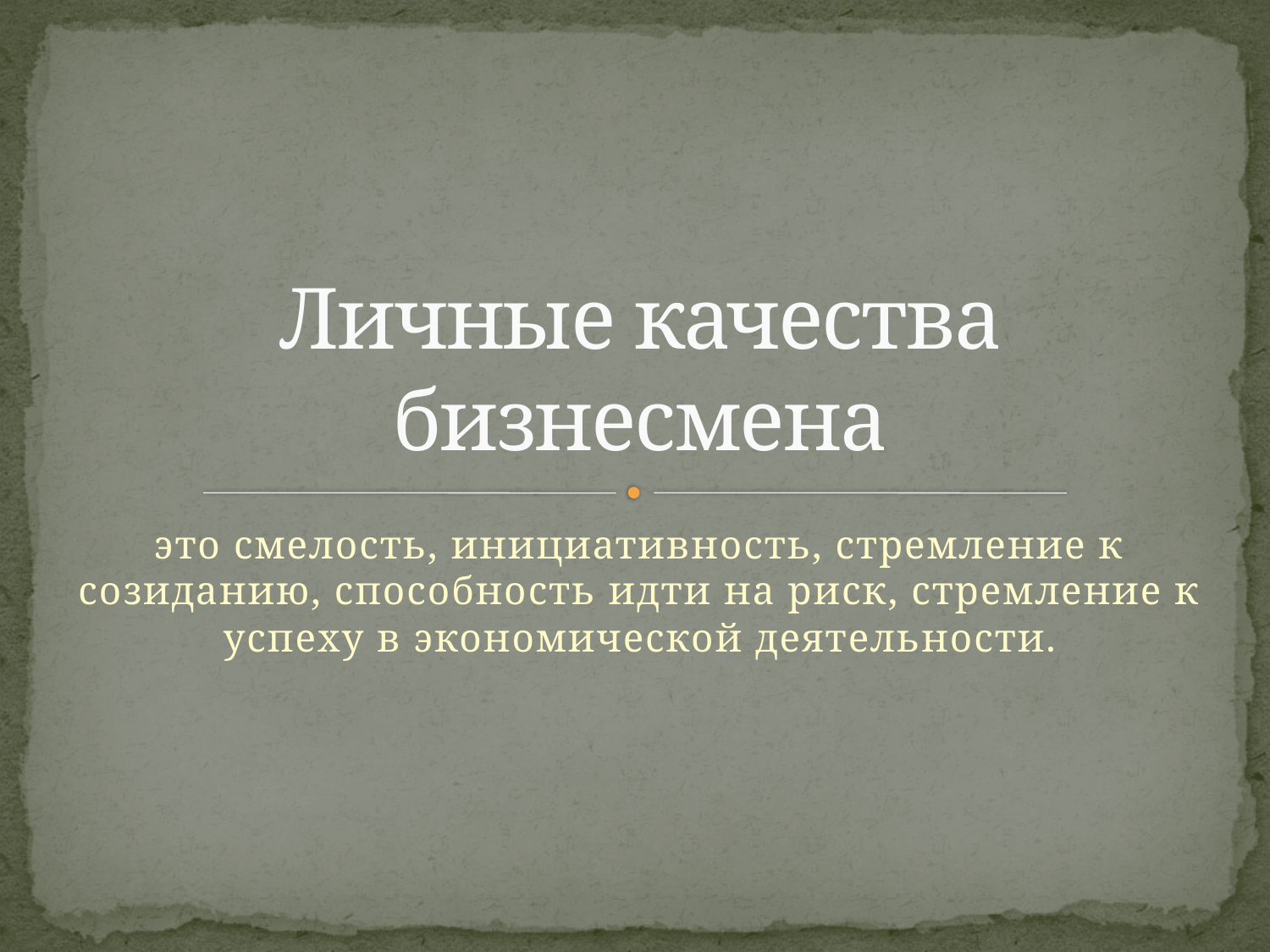

# Личные качества бизнесмена
это смелость, инициативность, стремление к созиданию, способность идти на риск, стремление к успеху в экономической деятельности.